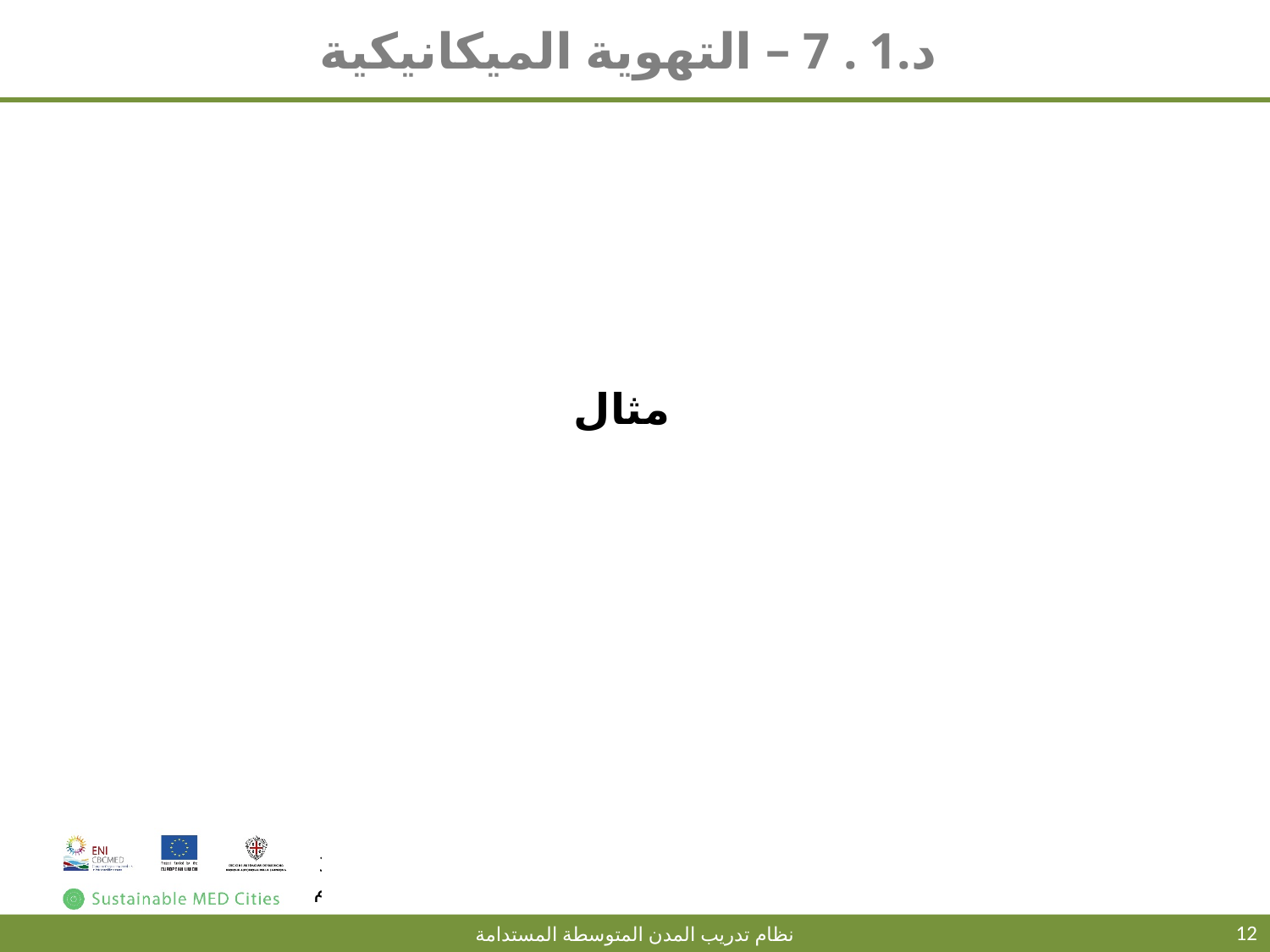

د.1 . 7 – التهوية الميكانيكية

مثال

12